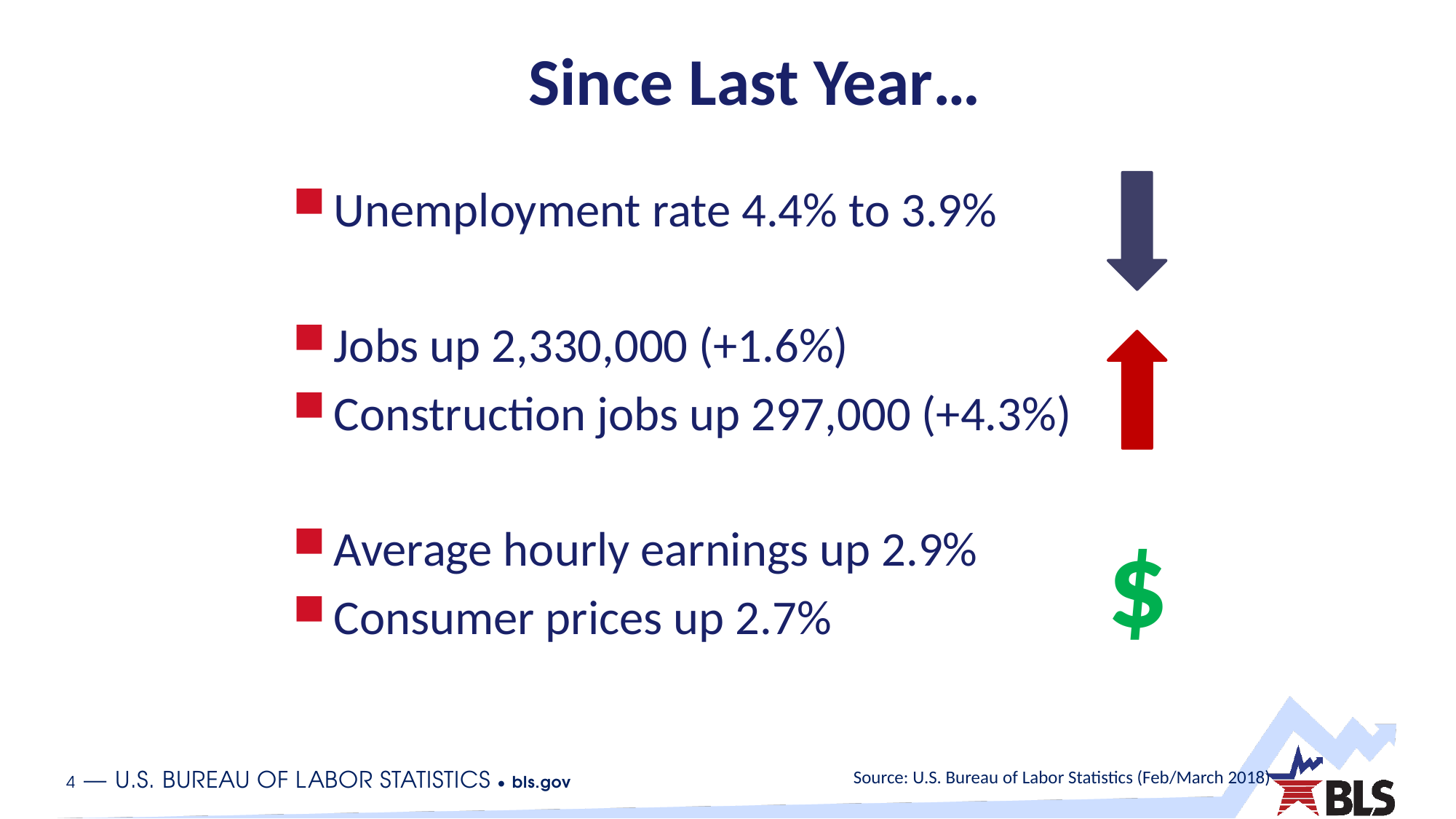

# Since Last Year…
Unemployment rate 4.4% to 3.9%

Jobs up 2,330,000 (+1.6%)
Construction jobs up 297,000 (+4.3%)

Average hourly earnings up 2.9%
Consumer prices up 2.7%

$
Source: U.S. Bureau of Labor Statistics (Feb/March 2018)